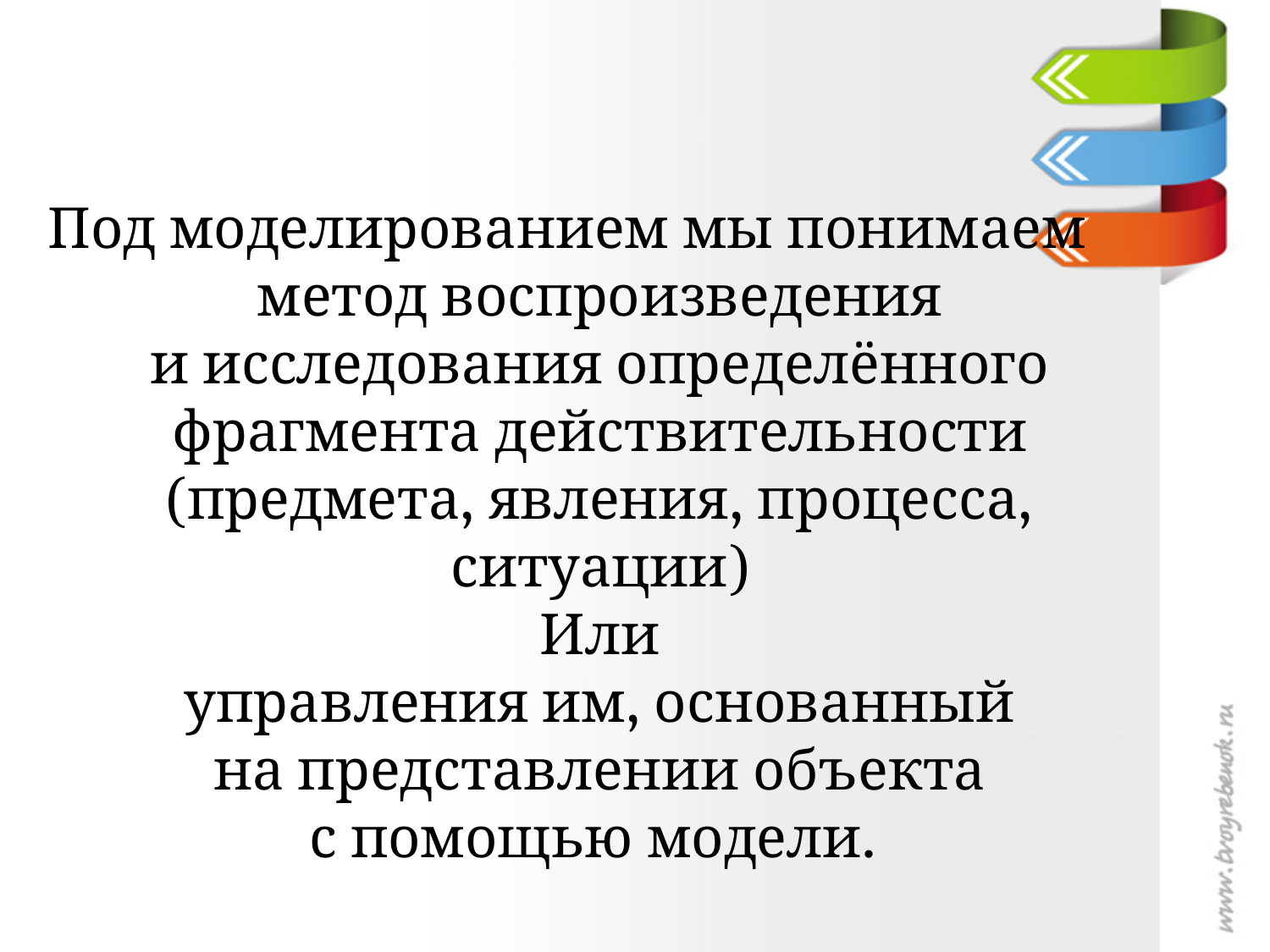

Под моделированием мы понимаем
метод воспроизведения и исследования определённого фрагмента действительности (предмета, явления, процесса, ситуации)
 Или
управления им, основанный на представлении объекта с помощью модели.